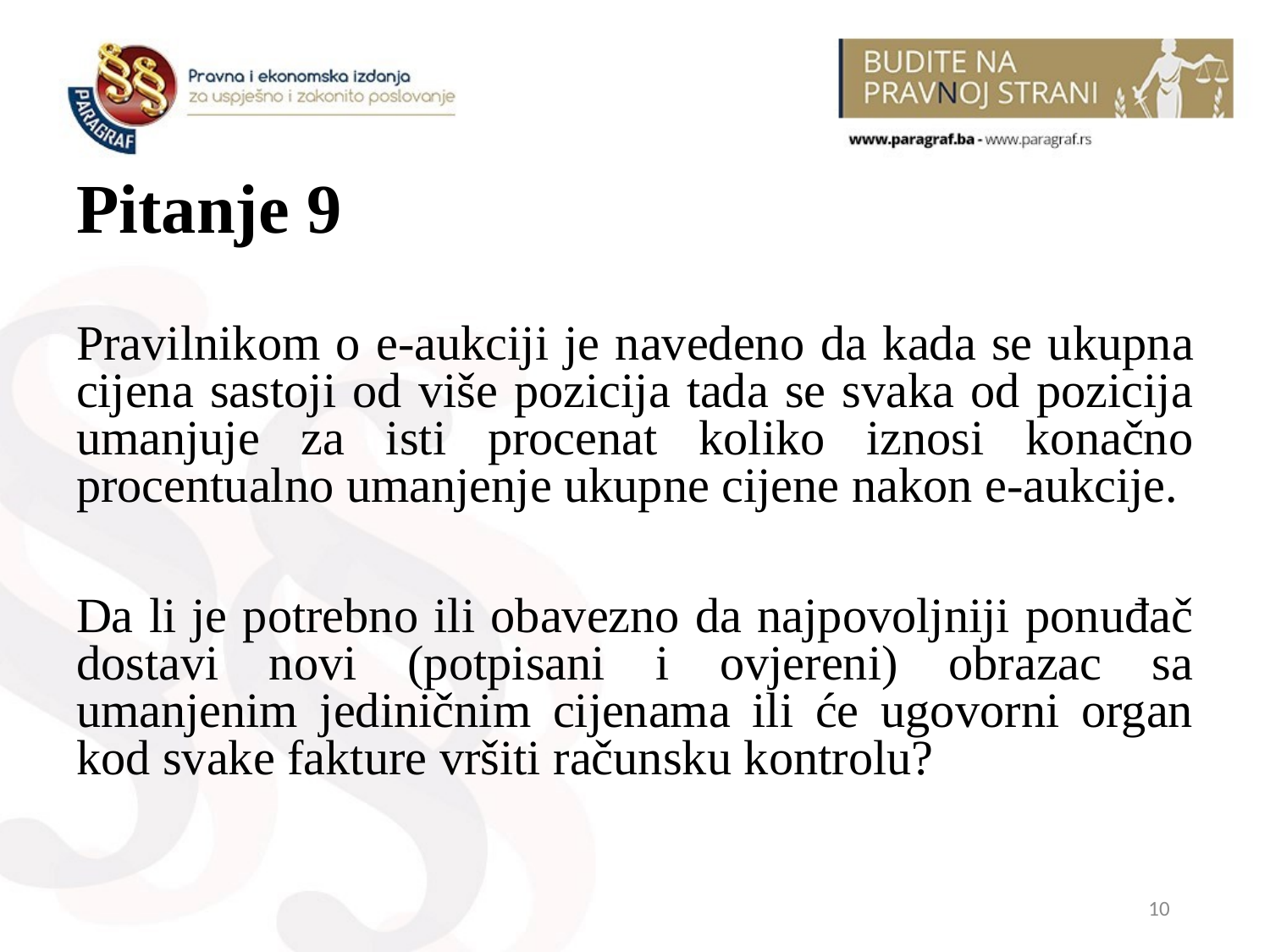

# Pitanje 9
Pravilnikom o e-aukciji je navedeno da kada se ukupna cijena sastoji od više pozicija tada se svaka od pozicija umanjuje za isti procenat koliko iznosi konačno procentualno umanjenje ukupne cijene nakon e-aukcije.

Da li je potrebno ili obavezno da najpovoljniji ponuđač dostavi novi (potpisani i ovjereni) obrazac sa umanjenim jediničnim cijenama ili će ugovorni organ kod svake fakture vršiti računsku kontrolu?

10